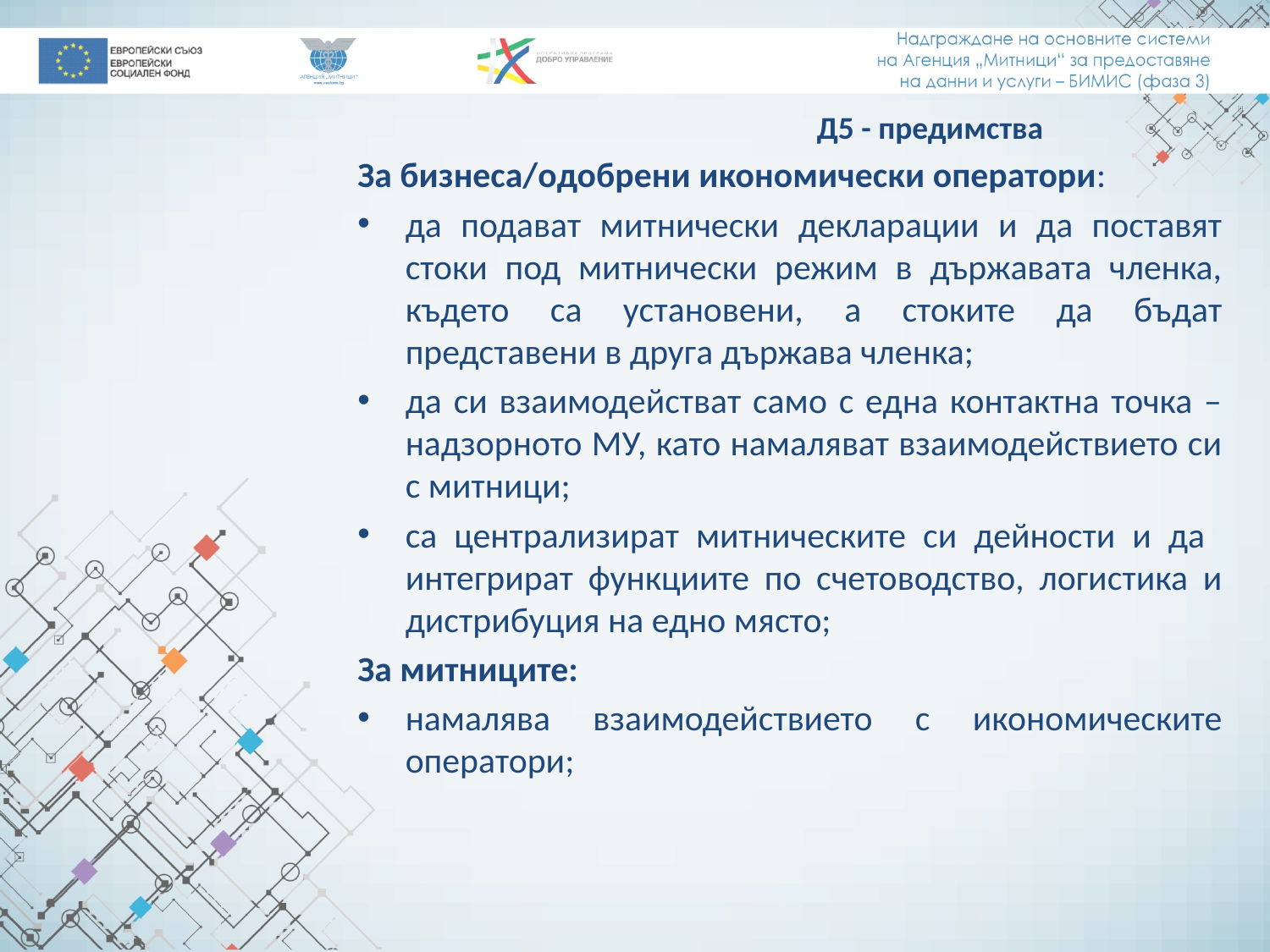

Д5 - предимства
За бизнеса/одобрени икономически оператори:
да подават митнически декларации и да поставят стоки под митнически режим в държавата членка, където са установени, а стоките да бъдат представени в друга държава членка;
да си взаимодействат само с една контактна точка – надзорното МУ, като намаляват взаимодействието си с митници;
са централизират митническите си дейности и да  интегрират функциите по счетоводство, логистика и дистрибуция на едно място;
За митниците:
намалява взаимодействието с икономическите оператори;